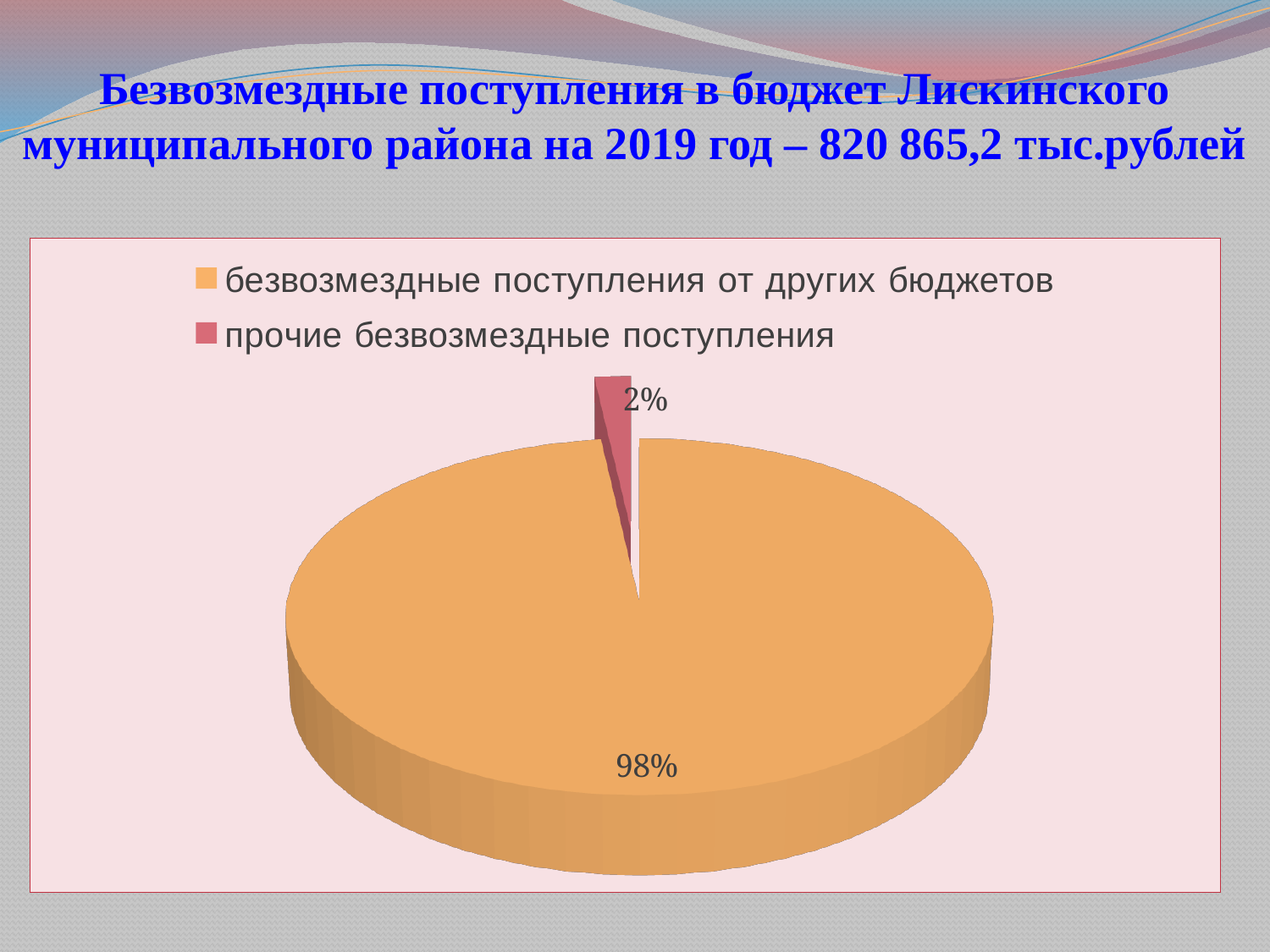

# Безвозмездные поступления в бюджет Лискинского муниципального района на 2019 год – 820 865,2 тыс.рублей

[unsupported chart]